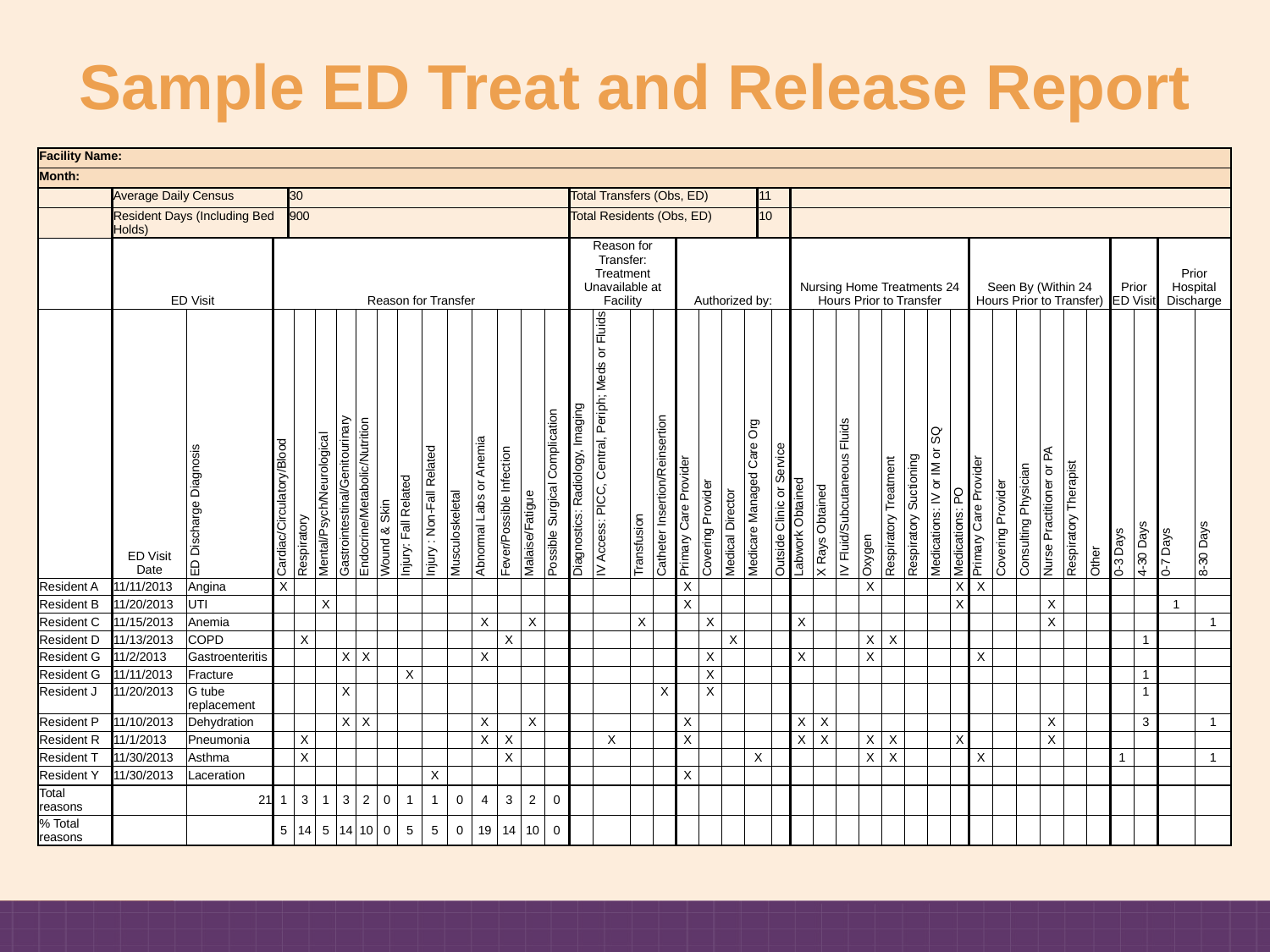

Sample ED Treat and Release Report
| Facility Name: |  |  |  |  |  |  |  |  |  |  |  |  |  |  |  |  |  |  |  |  |  |  |  |  |  |  |  |  |  |  |  |  |  |  |  |  |  |  |  |  |  |  |  |  |
| --- | --- | --- | --- | --- | --- | --- | --- | --- | --- | --- | --- | --- | --- | --- | --- | --- | --- | --- | --- | --- | --- | --- | --- | --- | --- | --- | --- | --- | --- | --- | --- | --- | --- | --- | --- | --- | --- | --- | --- | --- | --- | --- | --- | --- |
| Month: |  |  |  |  |  |  |  |  |  |  |  |  |  |  |  |  |  |  |  |  |  |  |  |  |  |  |  |  |  |  |  |  |  |  |  |  |  |  |  |  |  |  |  |  |
|  | Average Daily Census |  |  | 30 |  |  |  |  |  |  |  |  |  |  |  |  | Total Transfers (Obs, ED) |  |  |  |  |  |  |  | 11 |  |  |  |  |  |  |  |  |  |  |  |  |  |  |  |  |  |  |  |
|  | Resident Days (Including Bed Holds) |  |  | 900 |  |  |  |  |  |  |  |  |  |  |  |  | Total Residents (Obs, ED) |  |  |  |  |  |  |  | 10 |  |  |  |  |  |  |  |  |  |  |  |  |  |  |  |  |  |  |  |
|  | ED Visit |  | Reason for Transfer |  |  |  |  |  |  |  |  |  |  |  |  |  | Reason for Transfer: Treatment Unavailable at Facility |  |  |  | Authorized by: |  |  |  |  |  | Nursing Home Treatments 24 Hours Prior to Transfer |  |  |  |  |  |  |  | Seen By (Within 24 Hours Prior to Transfer) |  |  |  |  |  | Prior ED Visit |  | Prior Hospital Discharge |  |
|  | ED Visit Date | ED Discharge Diagnosis | Cardiac/Circulatory/Blood |  | Respiratory | Mental/Psych/Neurological | Gastrointestinal/Genitourinary | Endocrine/Metabolic/Nutrition | Wound & Skin | Injury: Fall Related | Injury : Non-Fall Related | Musculoskeletal | Abnormal Labs or Anemia | Fever/Possible Infection | Malaise/Fatigue | Possible Surgical Complication | Diagnostics: Radiology, Imaging | IV Access: PICC, Central, Periph; Meds or Fluids | Transfusion | Catheter Insertion/Reinsertion | Primary Care Provider | Covering Provider | Medical Director | Medicare Managed Care Org |  | Outside Clinic or Service | Labwork Obtained | X Rays Obtained | IV Fluid/Subcutaneous Fluids | Oxygen | Respiratory Treatment | Respiratory Suctioning | Medications: IV or IM or SQ | Medications: PO | Primary Care Provider | Covering Provider | Consulting Physician | Nurse Practitioner or PA | Respiratory Therapist | Other | 0-3 Days | 4-30 Days | 0-7 Days | 8-30 Days |
| Resident A | 11/11/2013 | Angina | X |  |  |  |  |  |  |  |  |  |  |  |  |  |  |  |  |  | X |  |  |  |  |  |  |  |  | X |  |  |  | X | X |  |  |  |  |  |  |  |  |  |
| Resident B | 11/20/2013 | UTI |  |  |  | X |  |  |  |  |  |  |  |  |  |  |  |  |  |  | X |  |  |  |  |  |  |  |  |  |  |  |  | X |  |  |  | X |  |  |  |  | 1 |  |
| Resident C | 11/15/2013 | Anemia |  |  |  |  |  |  |  |  |  |  | X |  | X |  |  |  | X |  |  | X |  |  |  |  | X |  |  |  |  |  |  |  |  |  |  | X |  |  |  |  |  | 1 |
| Resident D | 11/13/2013 | COPD |  |  | X |  |  |  |  |  |  |  |  | X |  |  |  |  |  |  |  |  | X |  |  |  |  |  |  | X | X |  |  |  |  |  |  |  |  |  |  | 1 |  |  |
| Resident G | 11/2/2013 | Gastroenteritis |  |  |  |  | X | X |  |  |  |  | X |  |  |  |  |  |  |  |  | X |  |  |  |  | X |  |  | X |  |  |  |  | X |  |  |  |  |  |  |  |  |  |
| Resident G | 11/11/2013 | Fracture |  |  |  |  |  |  |  | X |  |  |  |  |  |  |  |  |  |  |  | X |  |  |  |  |  |  |  |  |  |  |  |  |  |  |  |  |  |  |  | 1 |  |  |
| Resident J | 11/20/2013 | G tube replacement |  |  |  |  | X |  |  |  |  |  |  |  |  |  |  |  |  | X |  | X |  |  |  |  |  |  |  |  |  |  |  |  |  |  |  |  |  |  |  | 1 |  |  |
| Resident P | 11/10/2013 | Dehydration |  |  |  |  | X | X |  |  |  |  | X |  | X |  |  |  |  |  | X |  |  |  |  |  | X | X |  |  |  |  |  |  |  |  |  | X |  |  |  | 3 |  | 1 |
| Resident R | 11/1/2013 | Pneumonia |  |  | X |  |  |  |  |  |  |  | X | X |  |  |  | X |  |  | X |  |  |  |  |  | X | X |  | X | X |  |  | X |  |  |  | X |  |  |  |  |  |  |
| Resident T | 11/30/2013 | Asthma |  |  | X |  |  |  |  |  |  |  |  | X |  |  |  |  |  |  |  |  |  | X |  |  |  |  |  | X | X |  |  |  | X |  |  |  |  |  | 1 |  |  | 1 |
| Resident Y | 11/30/2013 | Laceration |  |  |  |  |  |  |  |  | X |  |  |  |  |  |  |  |  |  | X |  |  |  |  |  |  |  |  |  |  |  |  |  |  |  |  |  |  |  |  |  |  |  |
| Total reasons |  | 21 | 1 |  | 3 | 1 | 3 | 2 | 0 | 1 | 1 | 0 | 4 | 3 | 2 | 0 |  |  |  |  |  |  |  |  |  |  |  |  |  |  |  |  |  |  |  |  |  |  |  |  |  |  |  |  |
| % Total reasons |  |  | 5 |  | 14 | 5 | 14 | 10 | 0 | 5 | 5 | 0 | 19 | 14 | 10 | 0 |  |  |  |  |  |  |  |  |  |  |  |  |  |  |  |  |  |  |  |  |  |  |  |  |  |  |  |  |